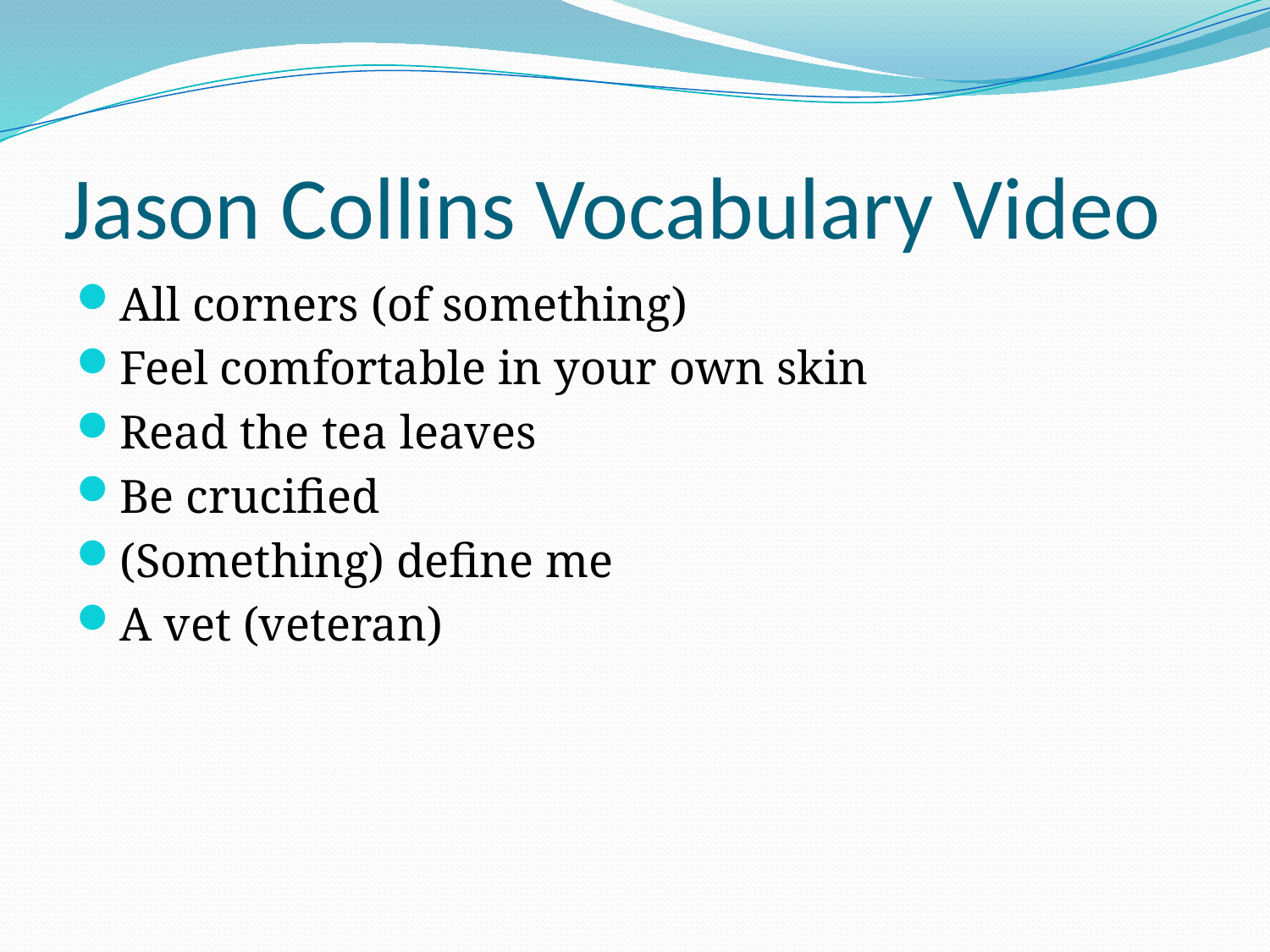

# Jason Collins Vocabulary Video
All corners (of something)
Feel comfortable in your own skin
Read the tea leaves
Be crucified
(Something) define me
A vet (veteran)